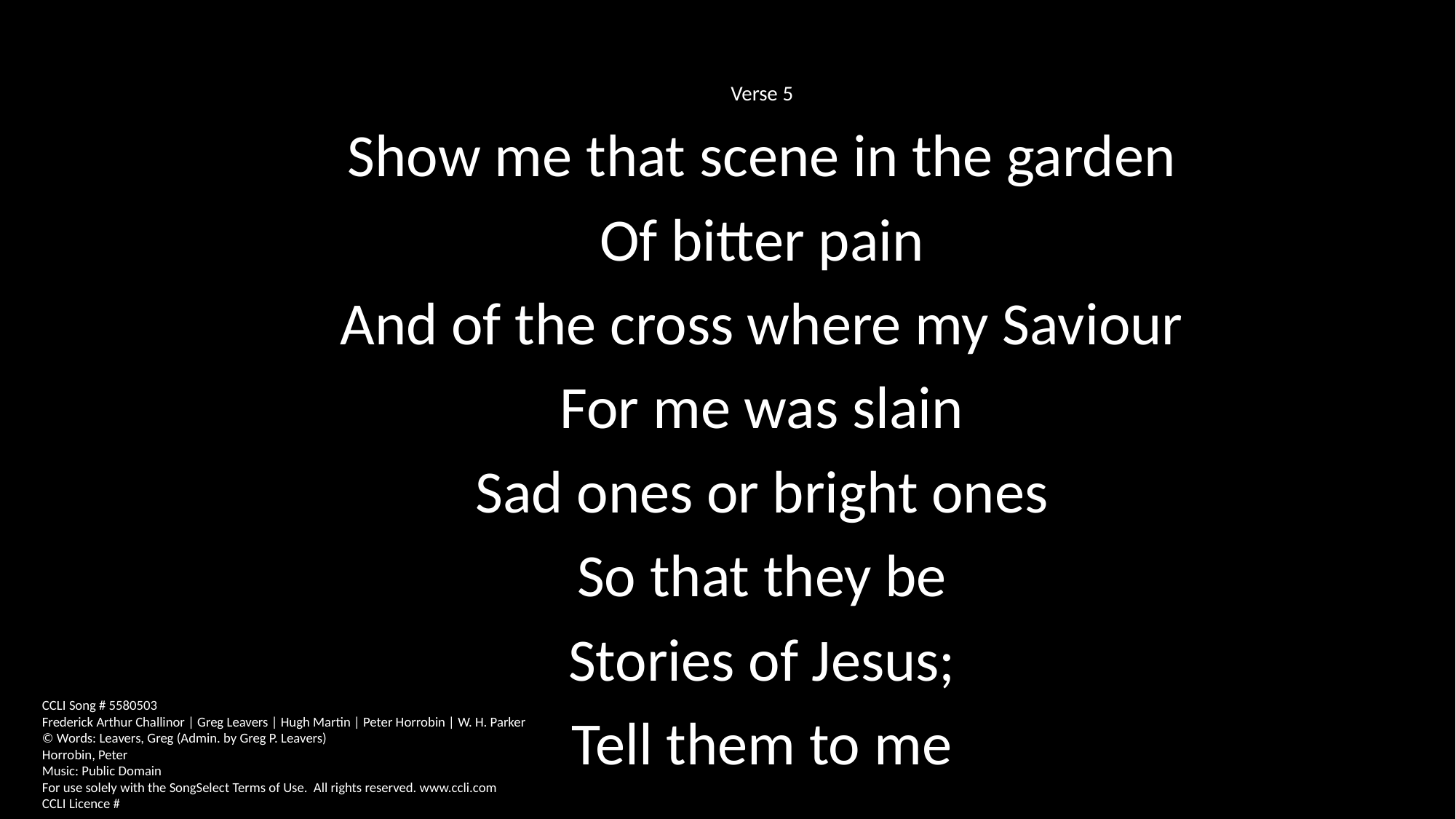

Verse 5
Show me that scene in the garden
Of bitter pain
And of the cross where my Saviour
For me was slain
Sad ones or bright ones
So that they be
Stories of Jesus;
Tell them to me
CCLI Song # 5580503
Frederick Arthur Challinor | Greg Leavers | Hugh Martin | Peter Horrobin | W. H. Parker
© Words: Leavers, Greg (Admin. by Greg P. Leavers)
Horrobin, Peter
Music: Public Domain
For use solely with the SongSelect Terms of Use.  All rights reserved. www.ccli.com
CCLI Licence #